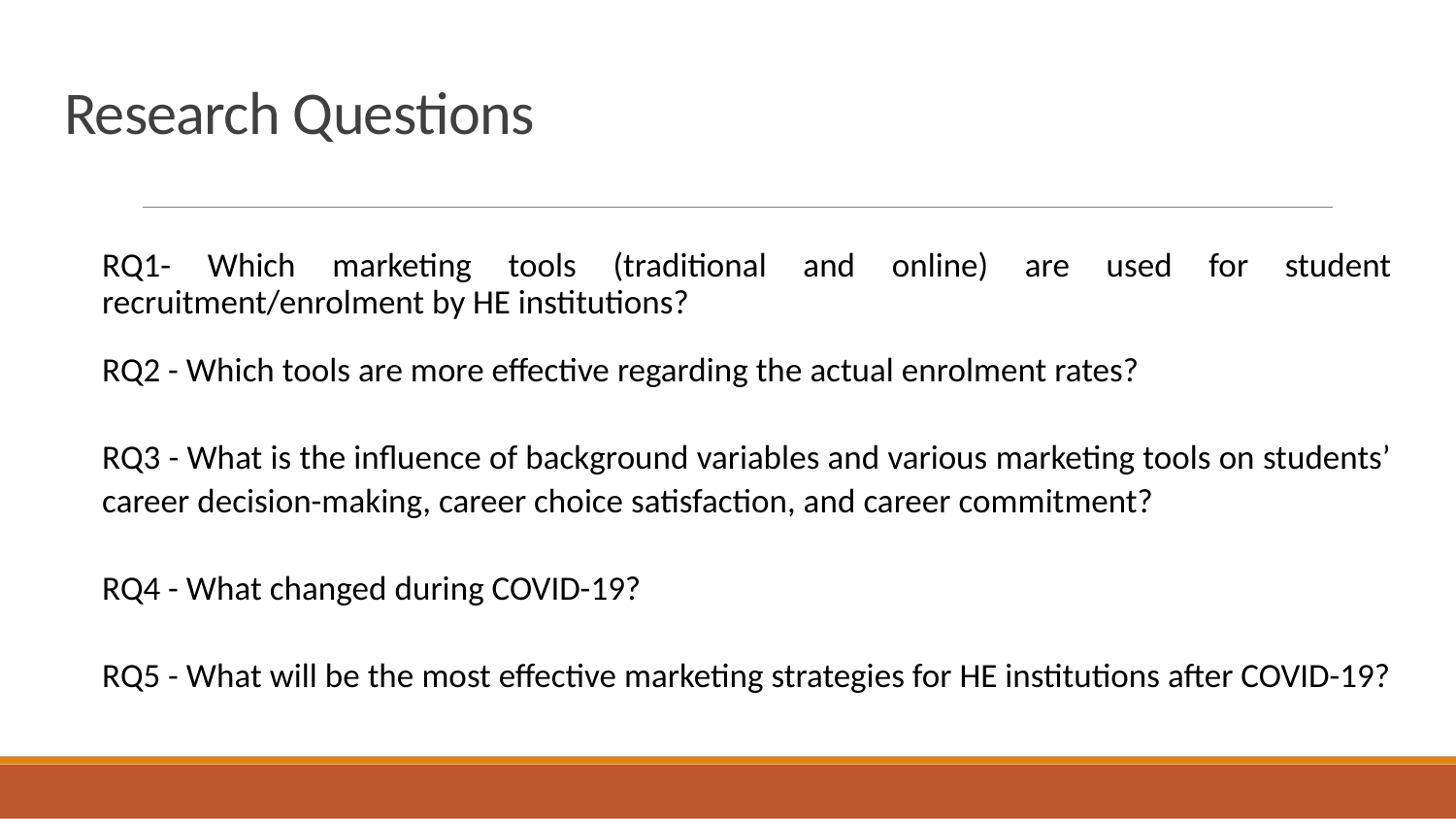

# Research Questions
RQ1- Which marketing tools (traditional and online) are used for student recruitment/enrolment by HE institutions?
RQ2 - Which tools are more effective regarding the actual enrolment rates?

RQ3 - What is the influence of background variables and various marketing tools on students’ career decision-making, career choice satisfaction, and career commitment?

RQ4 - What changed during COVID-19?

RQ5 - What will be the most effective marketing strategies for HE institutions after COVID-19?